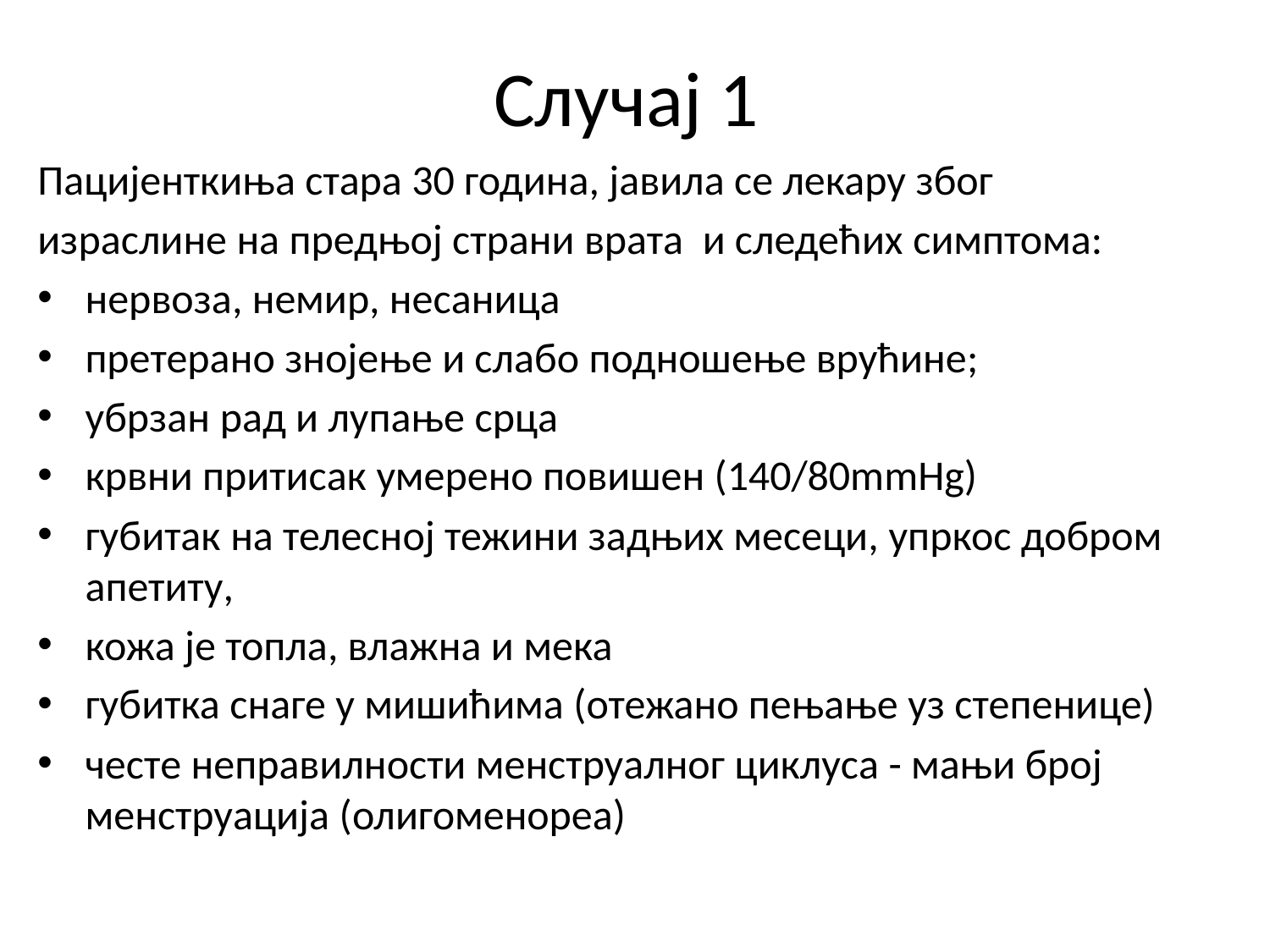

# Случај 1
Пацијенткиња стара 30 година, јавила се лекару због
израслине на предњој страни врата  и следећих симптома:
нервоза, немир, несаницa
претерано знојење и слабо подношење врућине;
убрзан рад и лупање срца
крвни притисак умерено повишен (140/80mmHg)
губитак на телесној тежини задњих месеци, упркос добром апетиту,
кожа је топла, влажна и мека
губитка снаге у мишићима (отежано пењање уз степенице)
честе неправилности менструалног циклуса - мањи број менструација (олигоменореа)